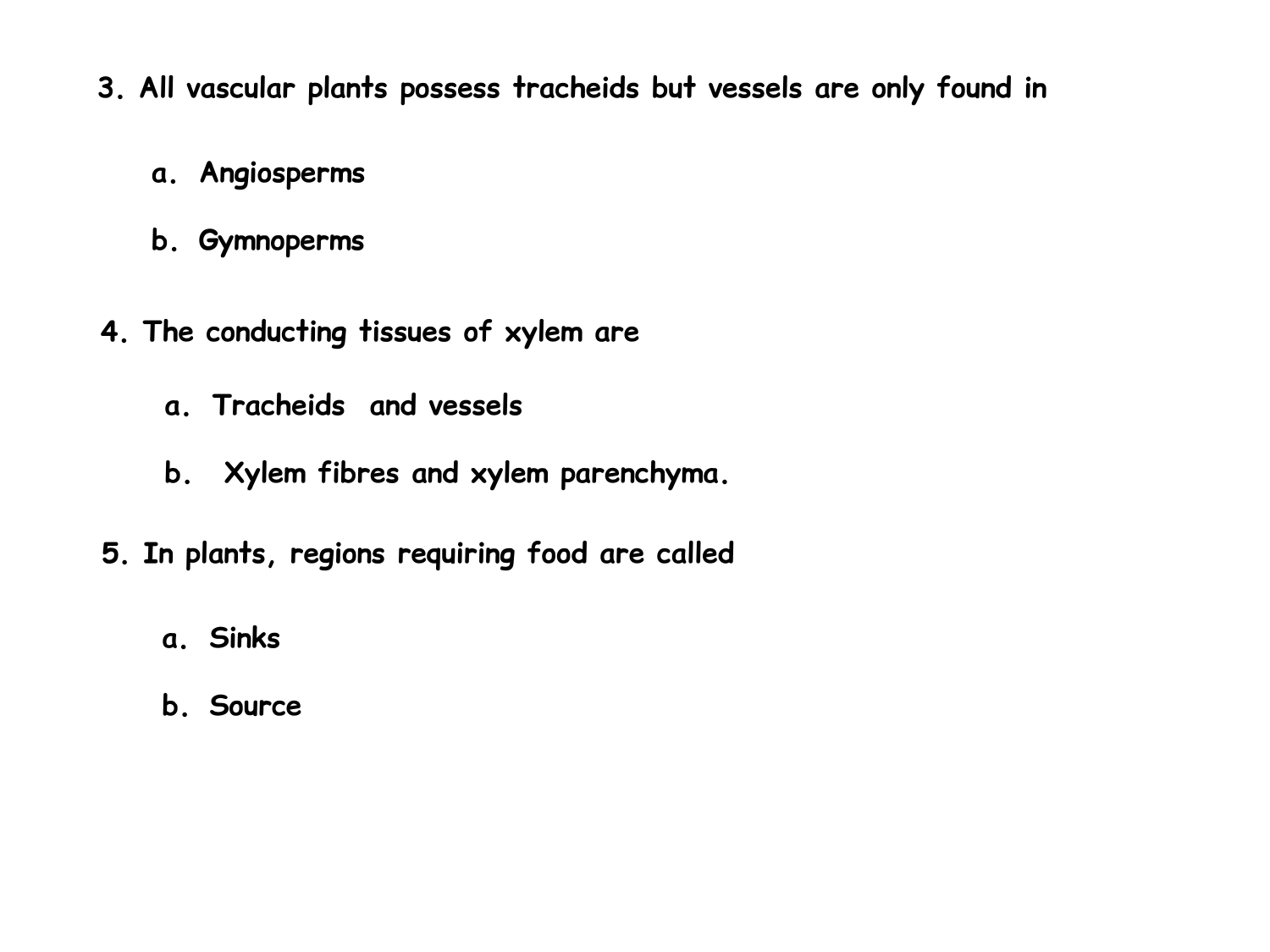

3. All vascular plants possess tracheids but vessels are only found in
Angiosperms

Gymnoperms
4. The conducting tissues of xylem are
Tracheids  and vessels

 Xylem fibres and xylem parenchyma.
5. In plants, regions requiring food are called
Sinks

Source